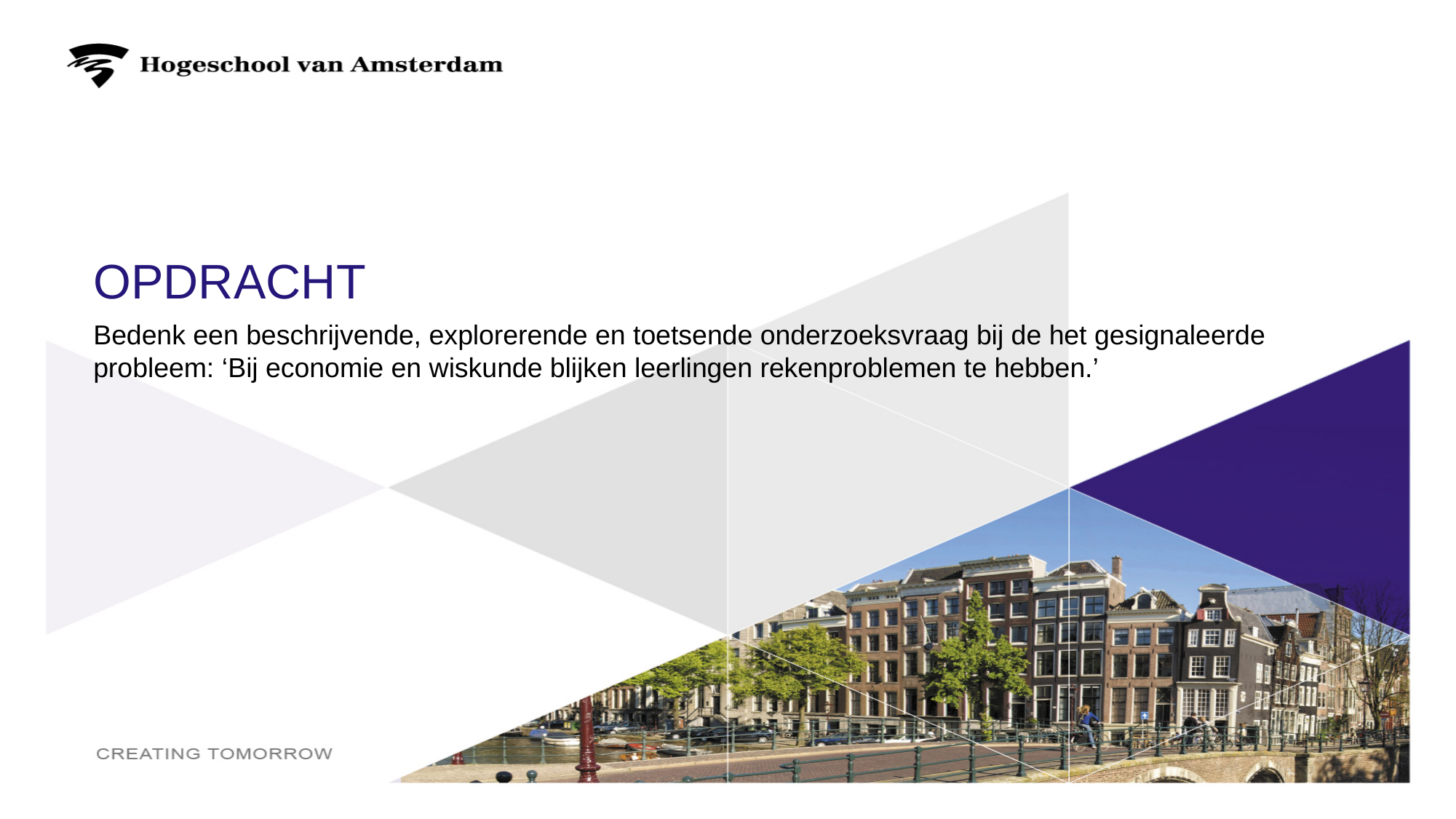

# Opdracht
Bedenk een beschrijvende, explorerende en toetsende onderzoeksvraag bij de het gesignaleerde probleem: ‘Bij economie en wiskunde blijken leerlingen rekenproblemen te hebben.’
6